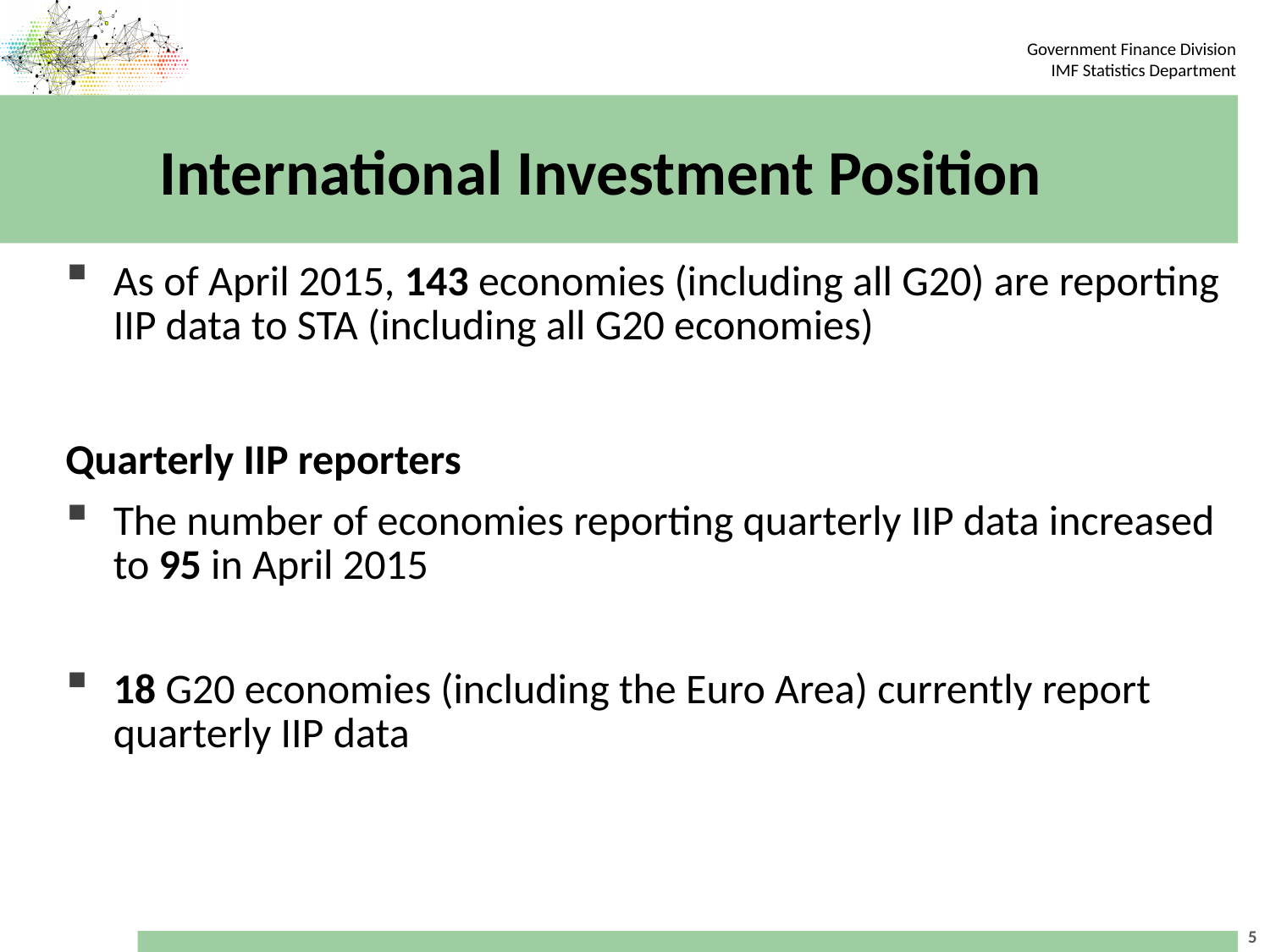

# International Investment Position
As of April 2015, 143 economies (including all G20) are reporting IIP data to STA (including all G20 economies)

Quarterly IIP reporters
The number of economies reporting quarterly IIP data increased to 95 in April 2015

18 G20 economies (including the Euro Area) currently report quarterly IIP data

5